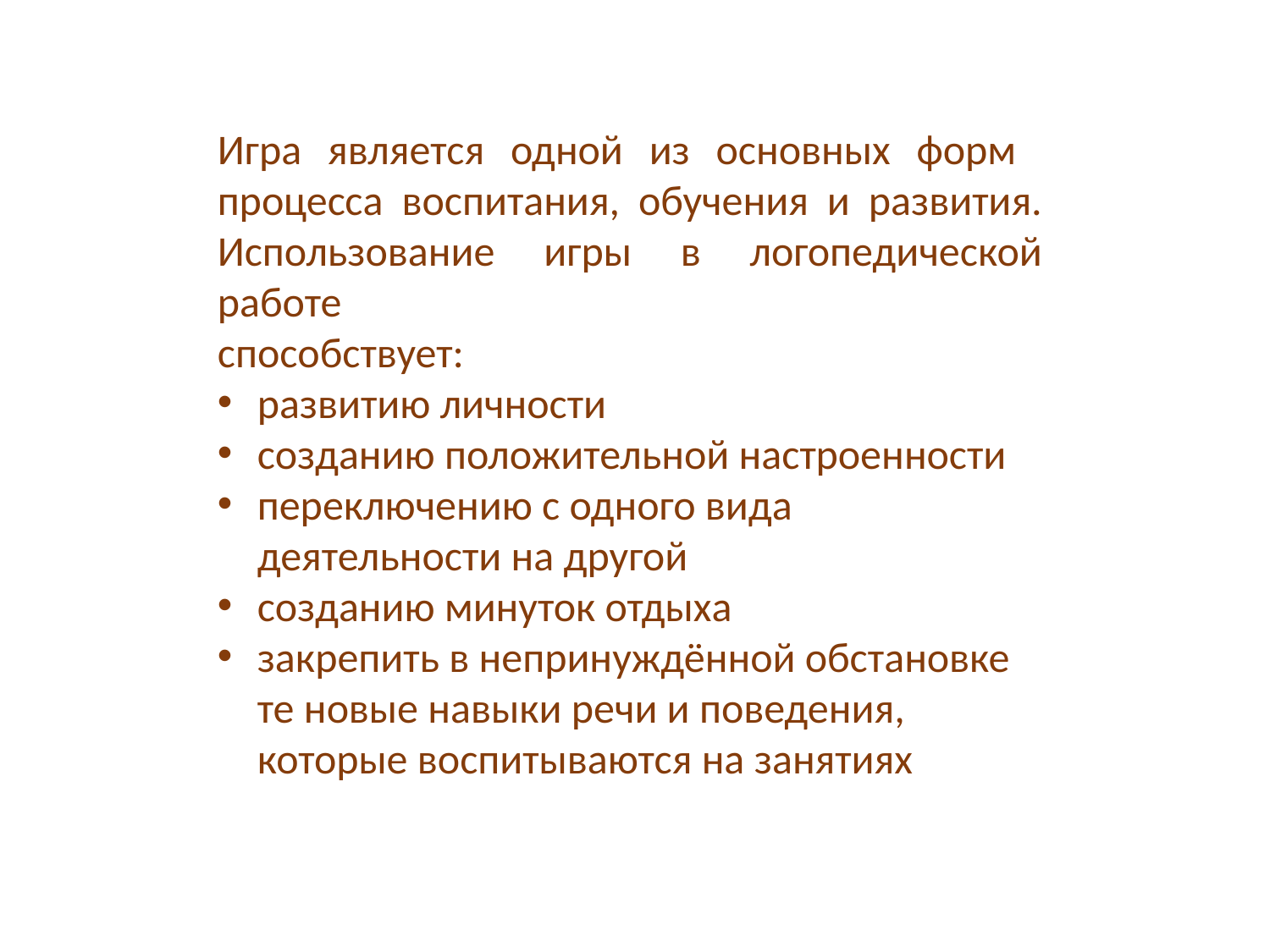

Игра является одной из основных форм  процесса воспитания, обучения и развития. Использование игры в логопедической работе
способствует:
развитию личности
созданию положительной настроенности
переключению с одного вида деятельности на другой
созданию минуток отдыха
закрепить в непринуждённой обстановке те новые навыки речи и поведения, которые воспитываются на занятиях